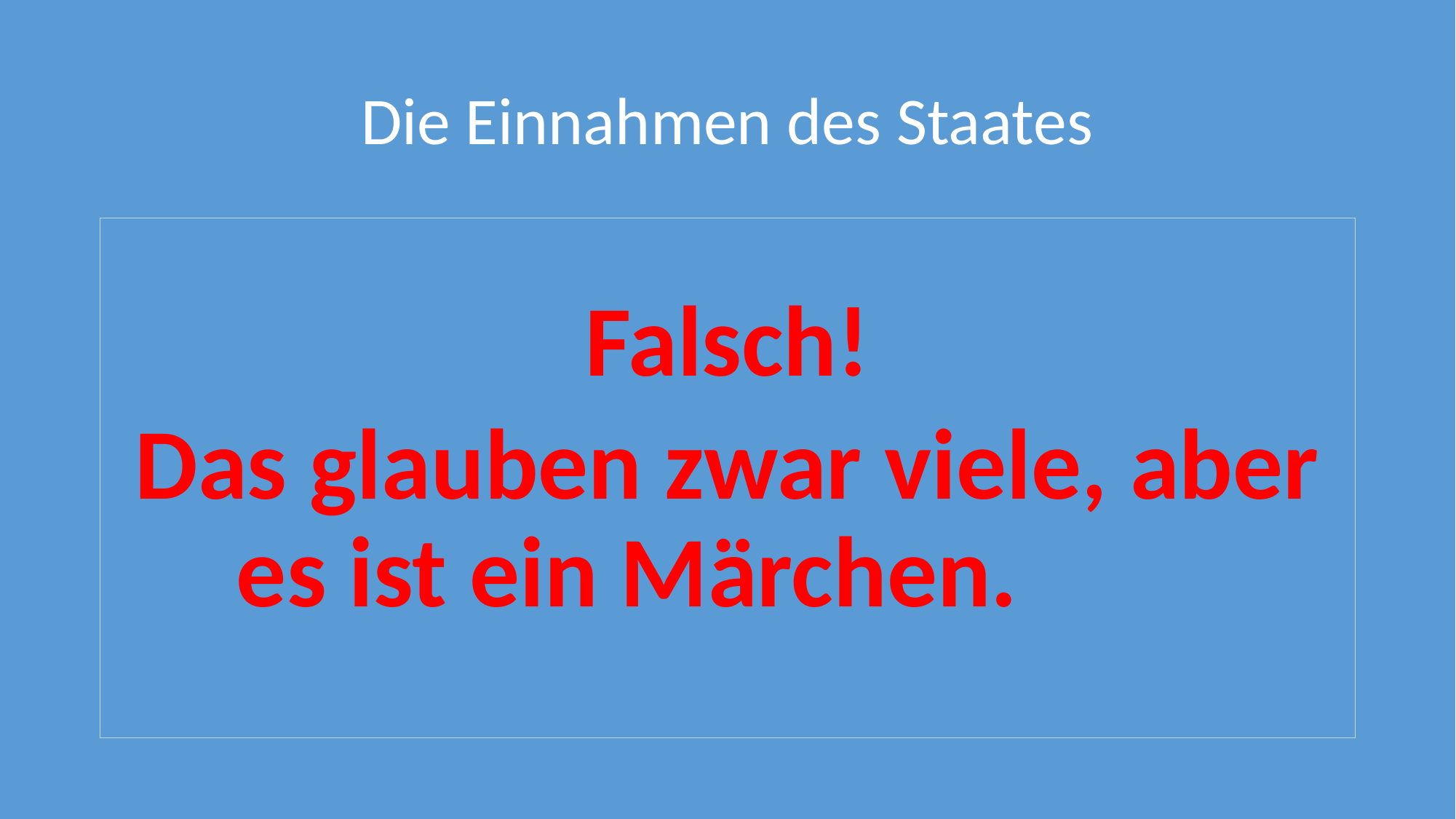

# Die Einnahmen des Staates

Falsch!
Das glauben zwar viele, aber es ist ein Märchen.